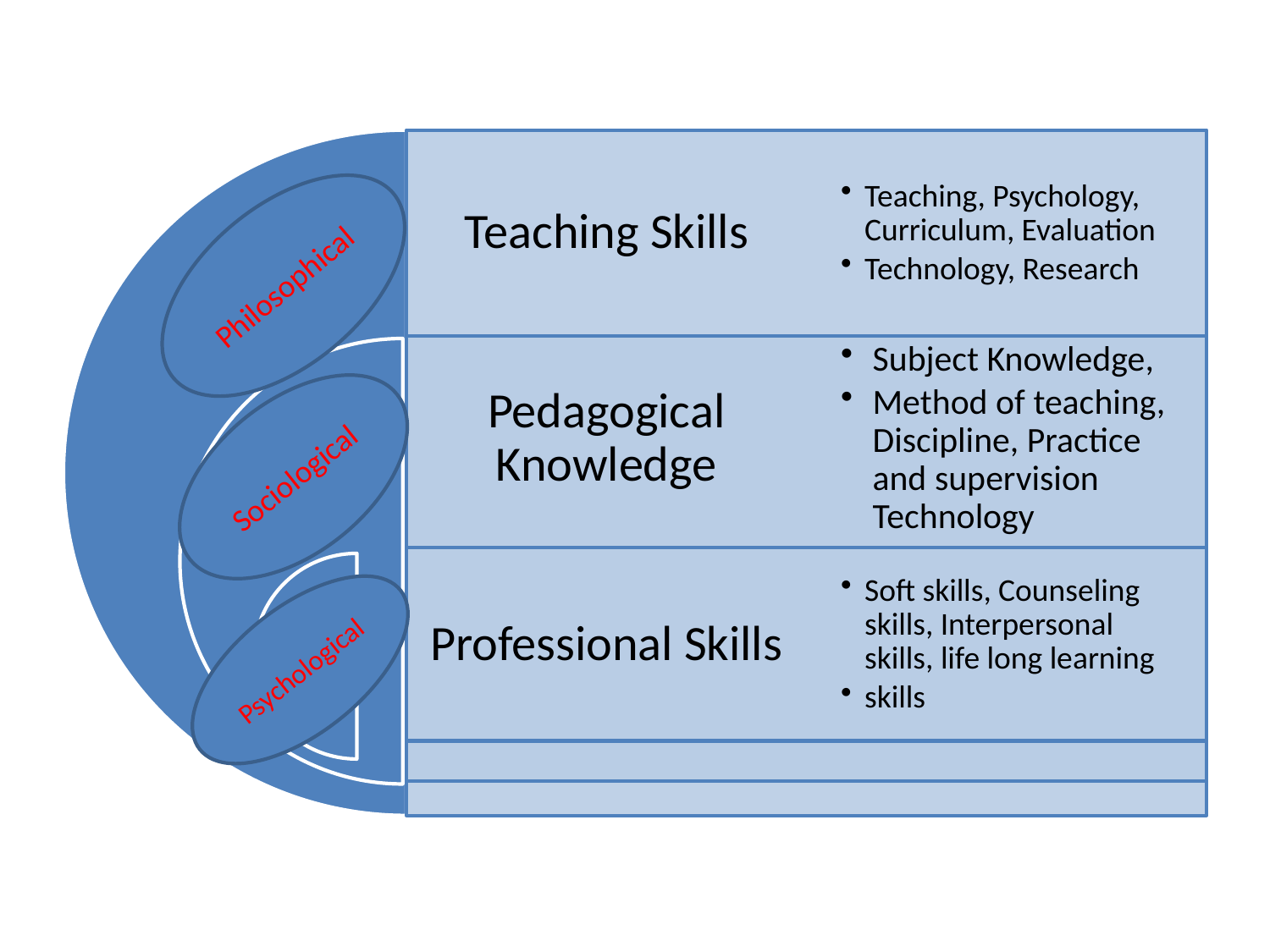

Teaching Skills
Pedagogical Knowledge
Professional Skills
Teaching, Psychology, Curriculum, Evaluation
Technology, Research
Subject Knowledge,
Method of teaching, Discipline, Practice and supervision Technology
Soft skills, Counseling skills, Interpersonal skills, life long learning
skills
Philosophical
Sociological
Psychological